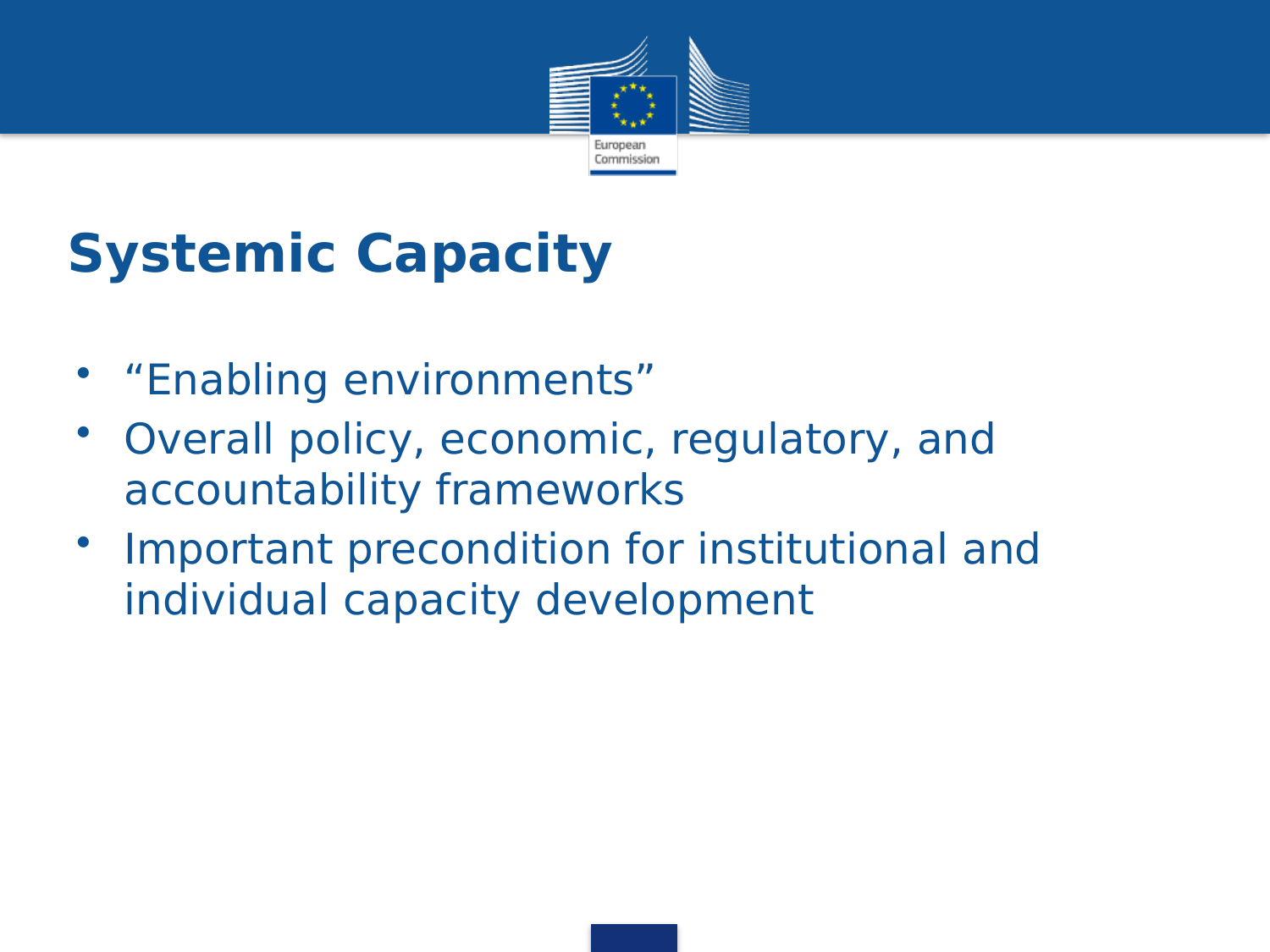

# Systemic Capacity
“Enabling environments”
Overall policy, economic, regulatory, and accountability frameworks
Important precondition for institutional and individual capacity development